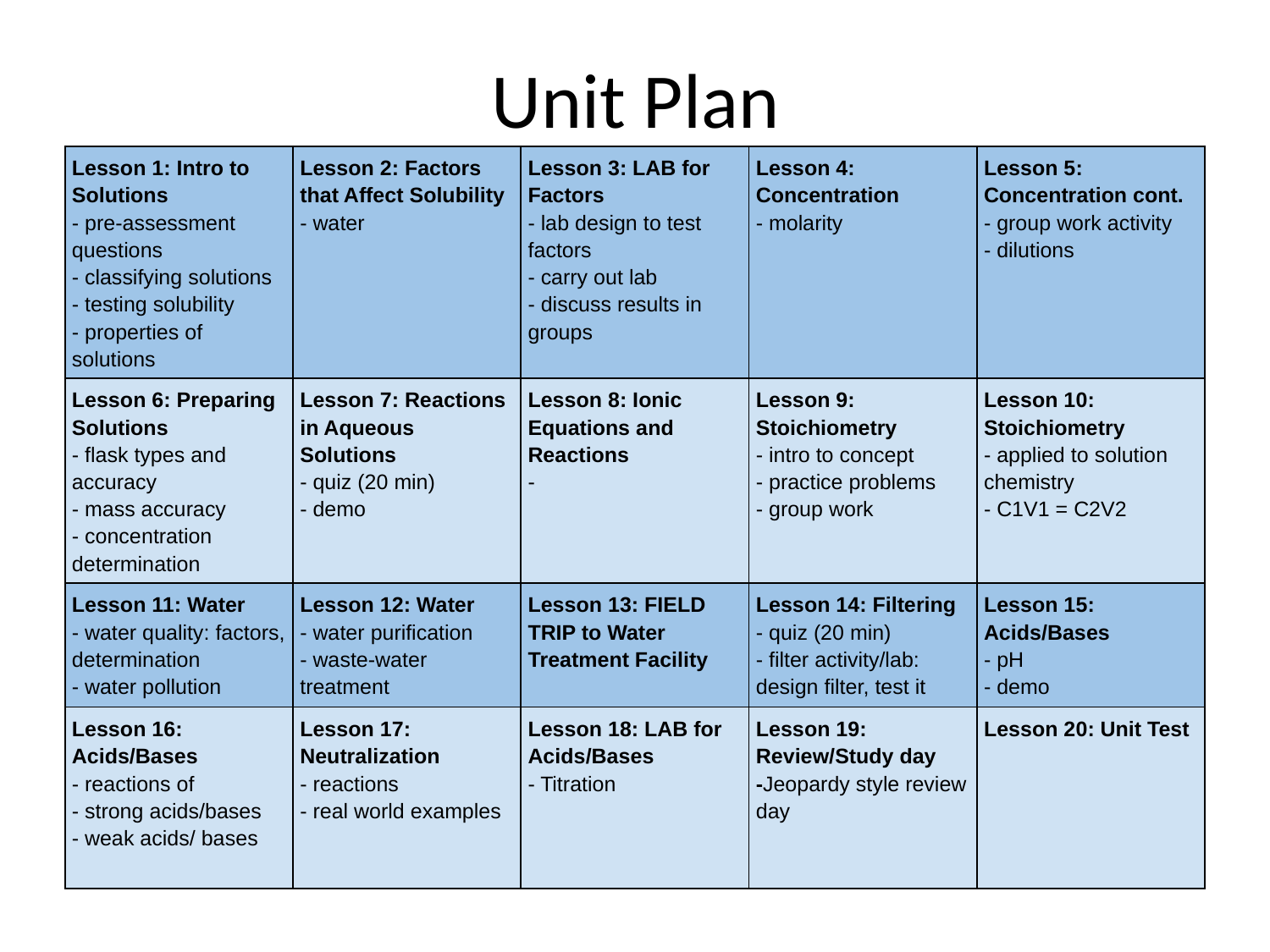

# Unit Plan
| Lesson 1: Intro to Solutions - pre-assessment questions - classifying solutions - testing solubility - properties of solutions | Lesson 2: Factors that Affect Solubility - water | Lesson 3: LAB for Factors - lab design to test factors - carry out lab - discuss results in groups | Lesson 4: Concentration - molarity | Lesson 5: Concentration cont. - group work activity - dilutions |
| --- | --- | --- | --- | --- |
| Lesson 6: Preparing Solutions - flask types and accuracy - mass accuracy - concentration determination | Lesson 7: Reactions in Aqueous Solutions - quiz (20 min) - demo | Lesson 8: Ionic Equations and Reactions - | Lesson 9: Stoichiometry - intro to concept - practice problems - group work | Lesson 10: Stoichiometry - applied to solution chemistry - C1V1 = C2V2 |
| Lesson 11: Water - water quality: factors, determination - water pollution | Lesson 12: Water - water purification - waste-water treatment | Lesson 13: FIELD TRIP to Water Treatment Facility | Lesson 14: Filtering - quiz (20 min) - filter activity/lab: design filter, test it | Lesson 15: Acids/Bases - pH - demo |
| Lesson 16: Acids/Bases - reactions of - strong acids/bases - weak acids/ bases | Lesson 17: Neutralization - reactions - real world examples | Lesson 18: LAB for Acids/Bases - Titration | Lesson 19: Review/Study day -Jeopardy style review day | Lesson 20: Unit Test |